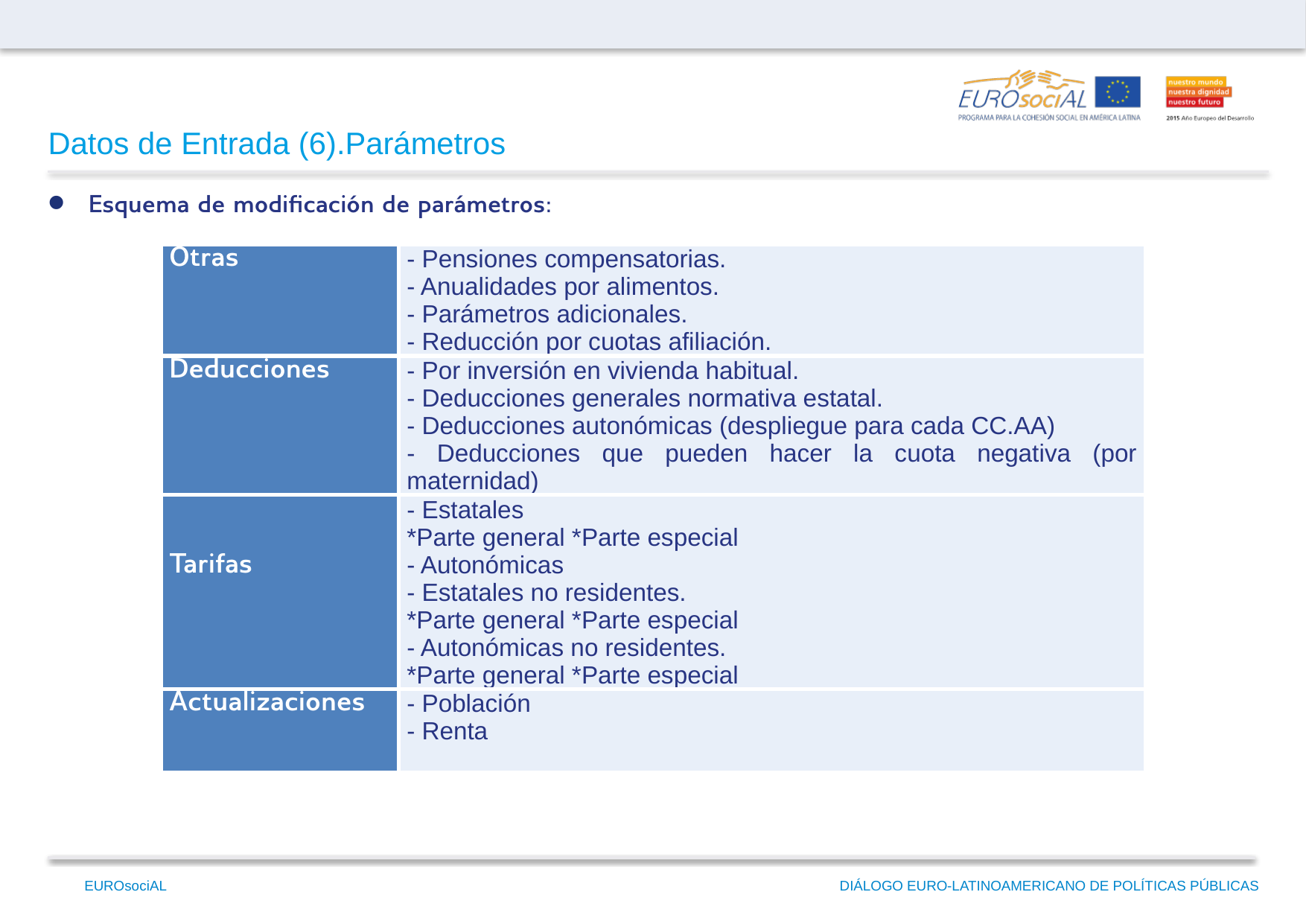

Datos de Entrada (6).Parámetros
Esquema de modificación de parámetros:
| Otras | - Pensiones compensatorias. - Anualidades por alimentos. - Parámetros adicionales. - Reducción por cuotas afiliación. |
| --- | --- |
| Deducciones | - Por inversión en vivienda habitual. - Deducciones generales normativa estatal. - Deducciones autonómicas (despliegue para cada CC.AA) - Deducciones que pueden hacer la cuota negativa (por maternidad) |
| Tarifas | - Estatales \*Parte general \*Parte especial - Autonómicas - Estatales no residentes. \*Parte general \*Parte especial - Autonómicas no residentes. \*Parte general \*Parte especial |
| Actualizaciones | - Población - Renta |